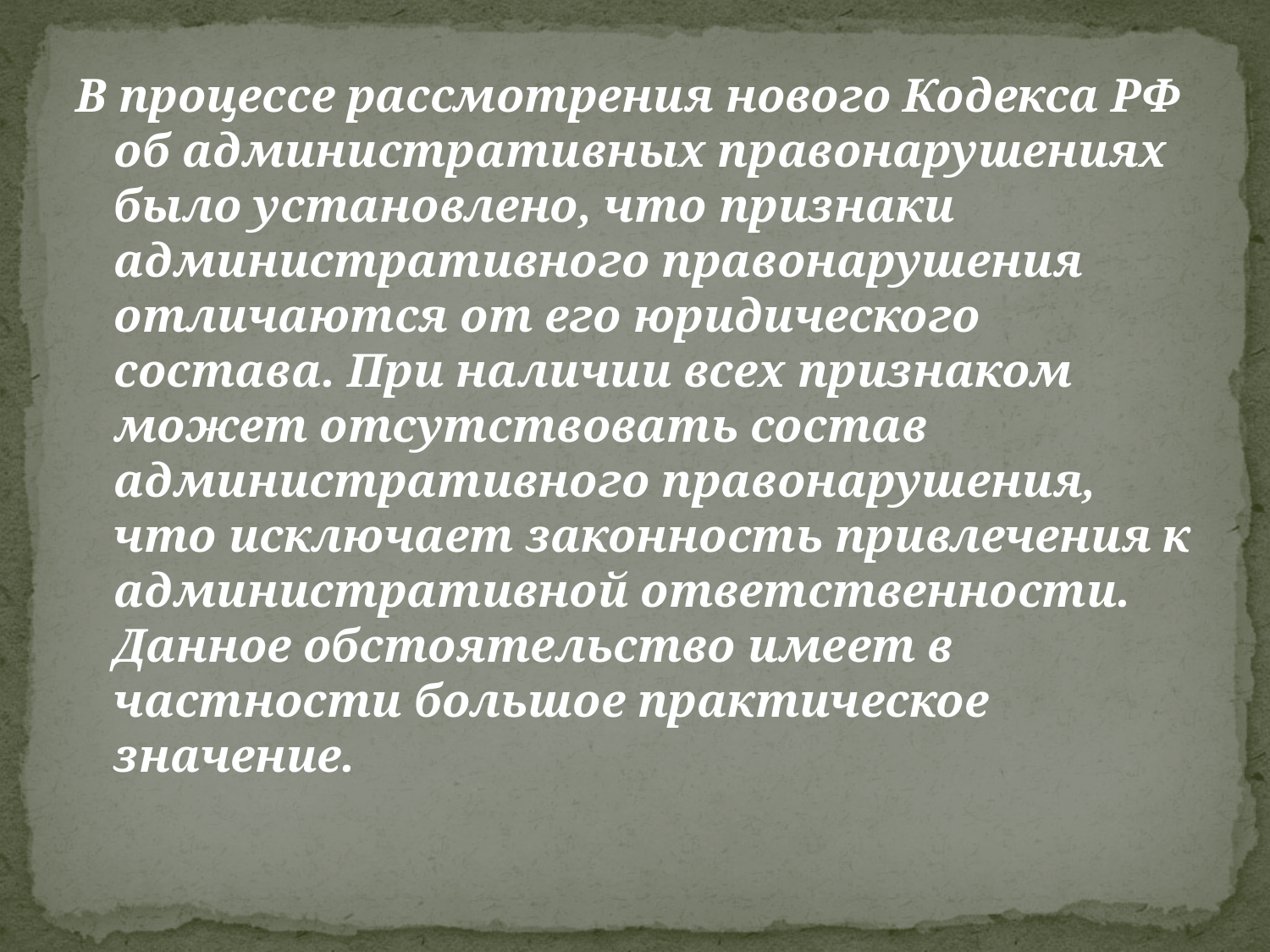

В процессе рассмотрения нового Кодекса РФ об административных правонарушениях было установлено, что признаки административного правонарушения отличаются от его юридического состава. При наличии всех признаком может отсутствовать состав административного правонарушения, что исключает законность привлечения к административной ответственности. Данное обстоятельство имеет в частности большое практическое значение.